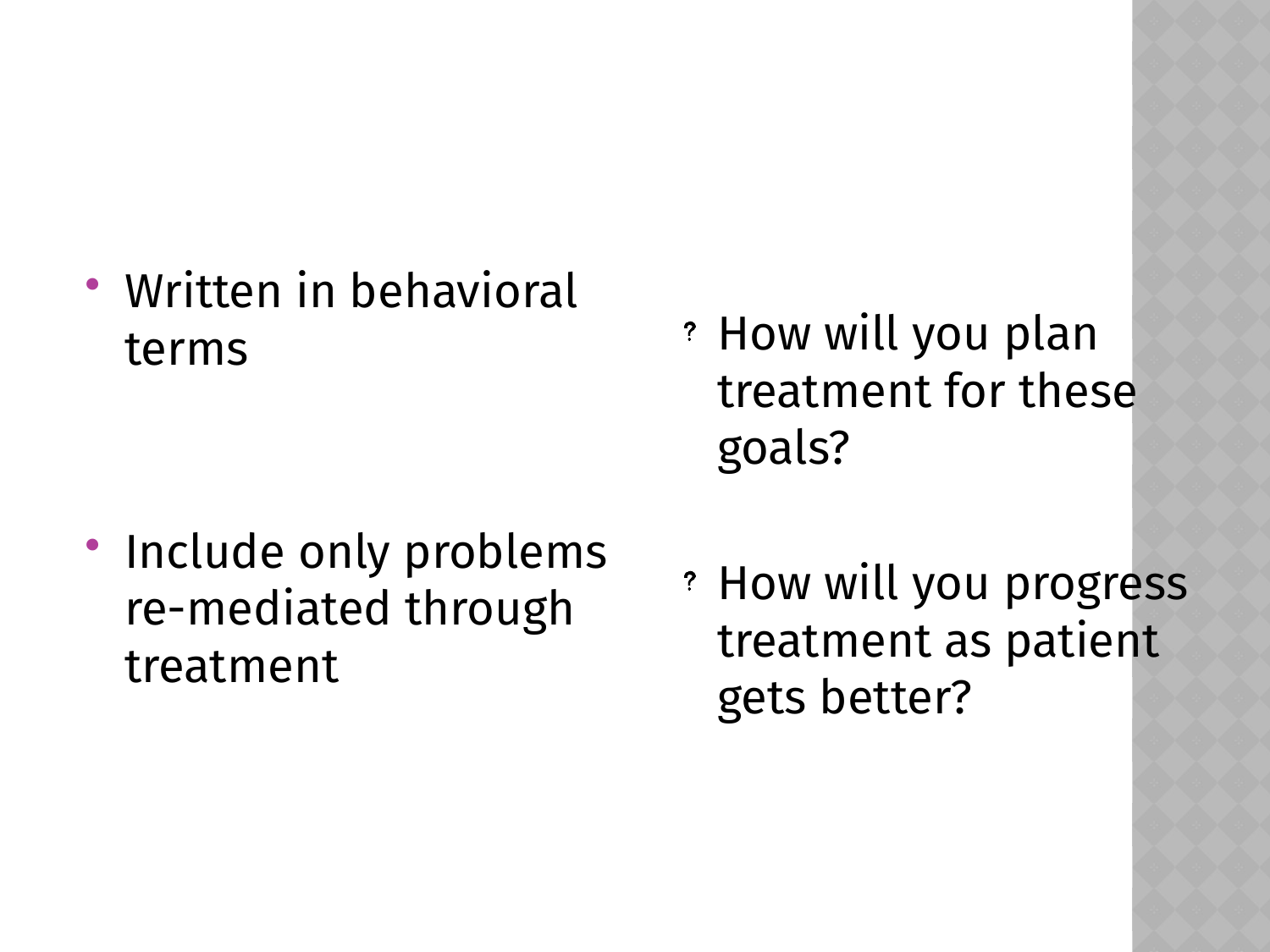

#
Written in behavioral terms

Include only problems re-mediated through treatment

How will you plan treatment for these goals?

How will you progress treatment as patient gets better?